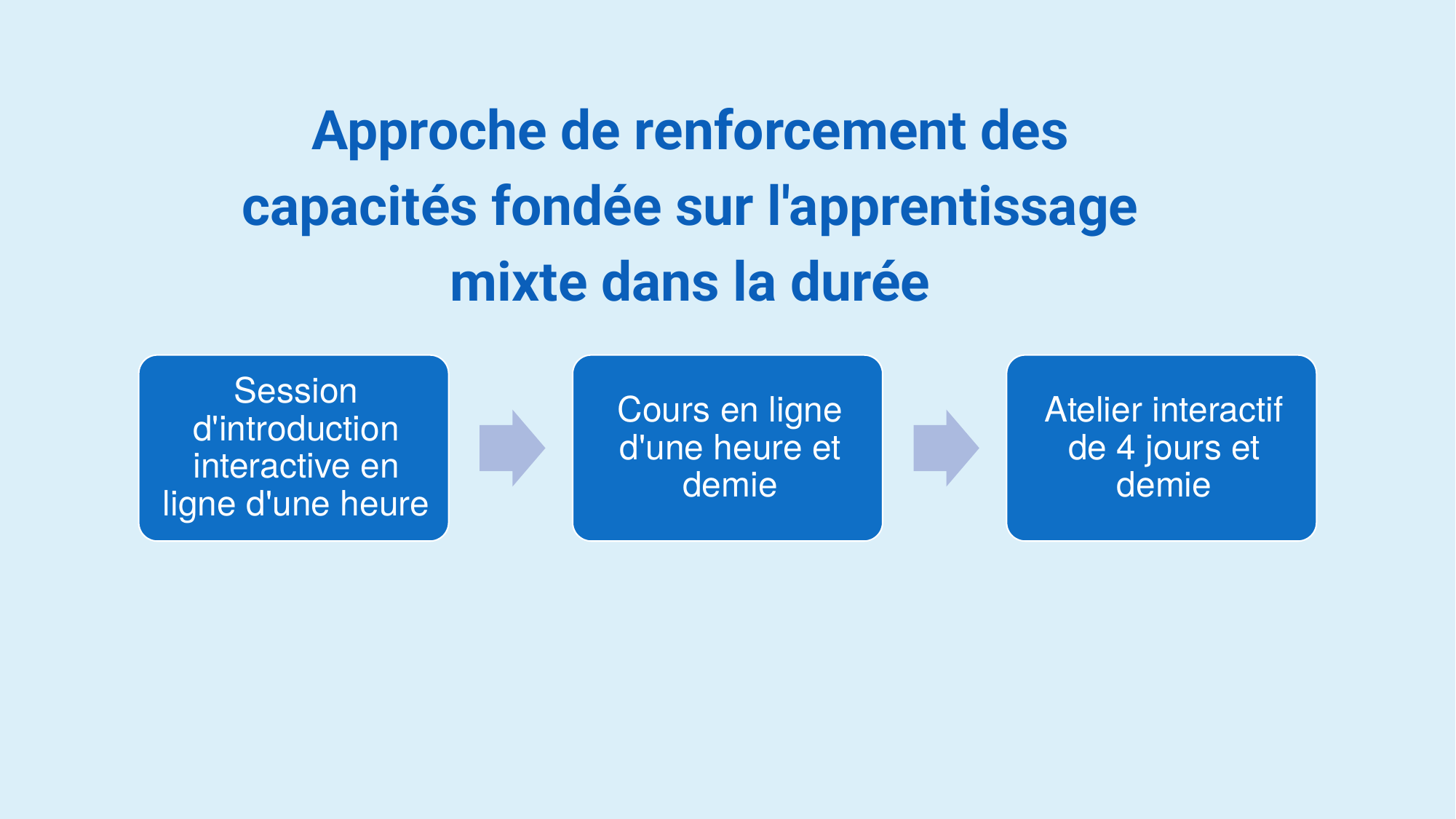

Approche de renforcement des capacités fondée sur l'apprentissage mixte dans la durée
Session d'introduction interactive en ligne d'une heure

Cours en ligne d'une heure et demie

Atelier interactif de 4 jours et demie